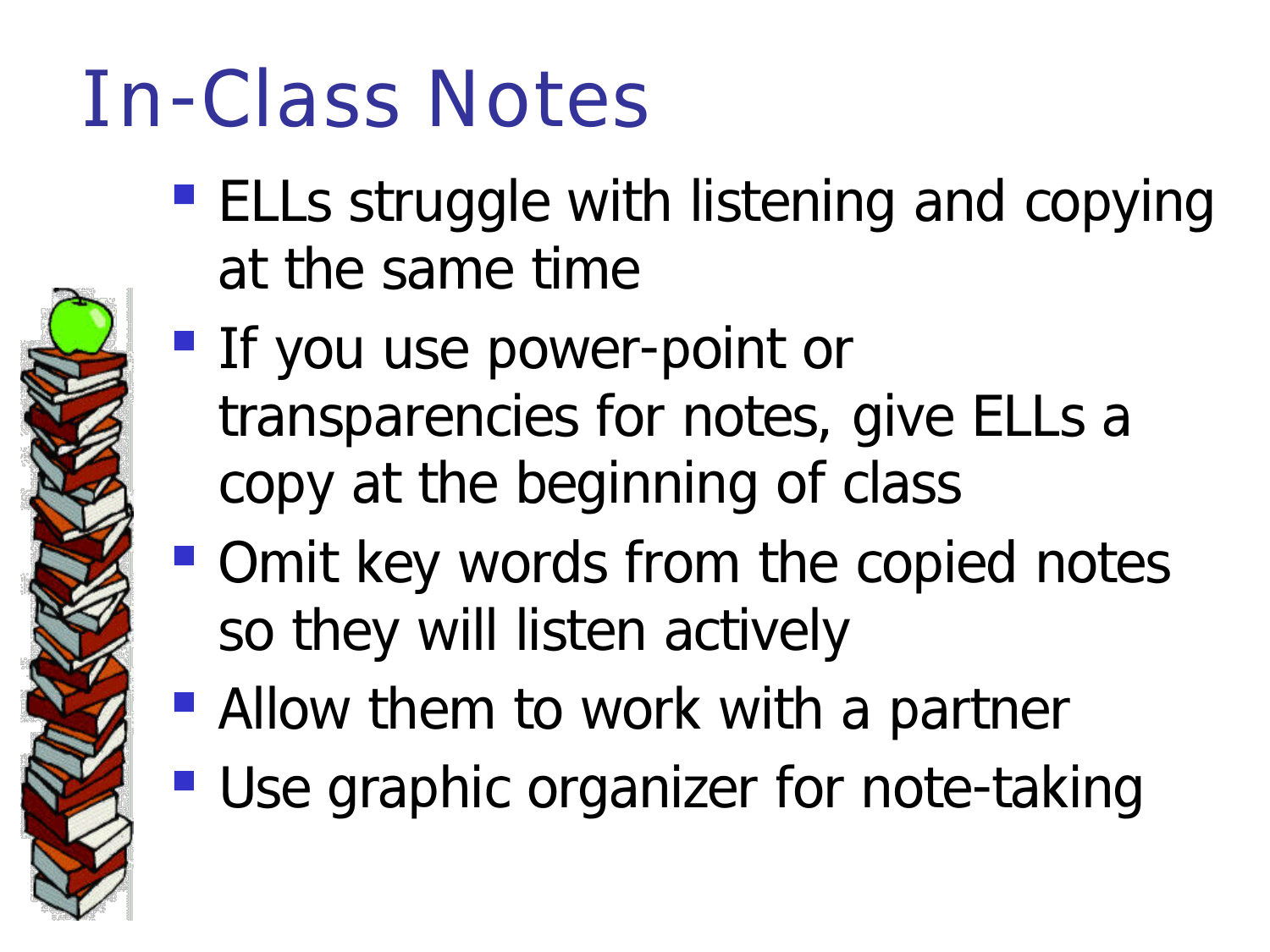

# In-Class Notes
ELLs struggle with listening and copying at the same time
If you use power-point or transparencies for notes, give ELLs a copy at the beginning of class
Omit key words from the copied notes so they will listen actively
Allow them to work with a partner
Use graphic organizer for note-taking